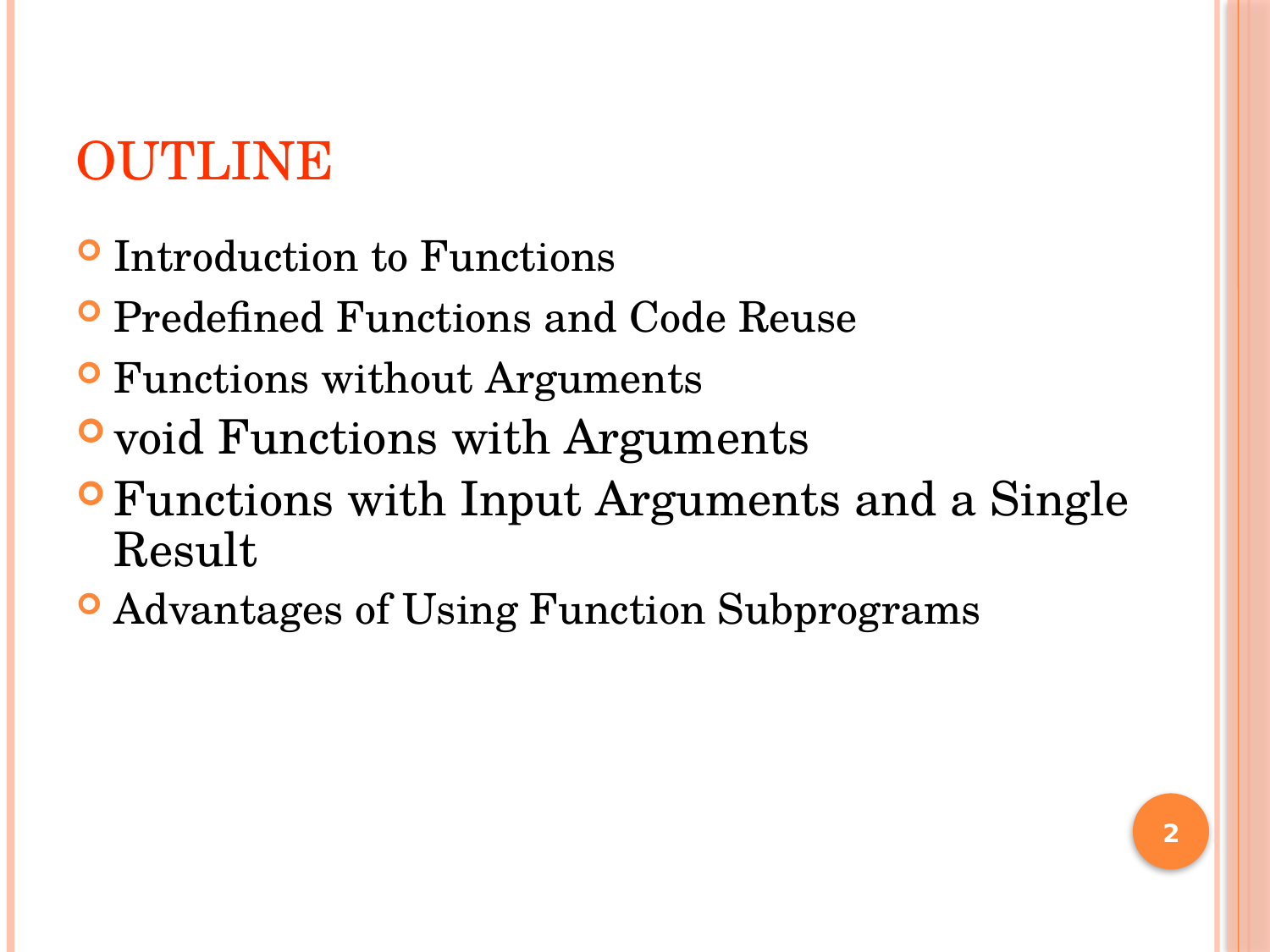

# Outline
Introduction to Functions
Predefined Functions and Code Reuse
Functions without Arguments
void Functions with Arguments
Functions with Input Arguments and a Single Result
Advantages of Using Function Subprograms
2